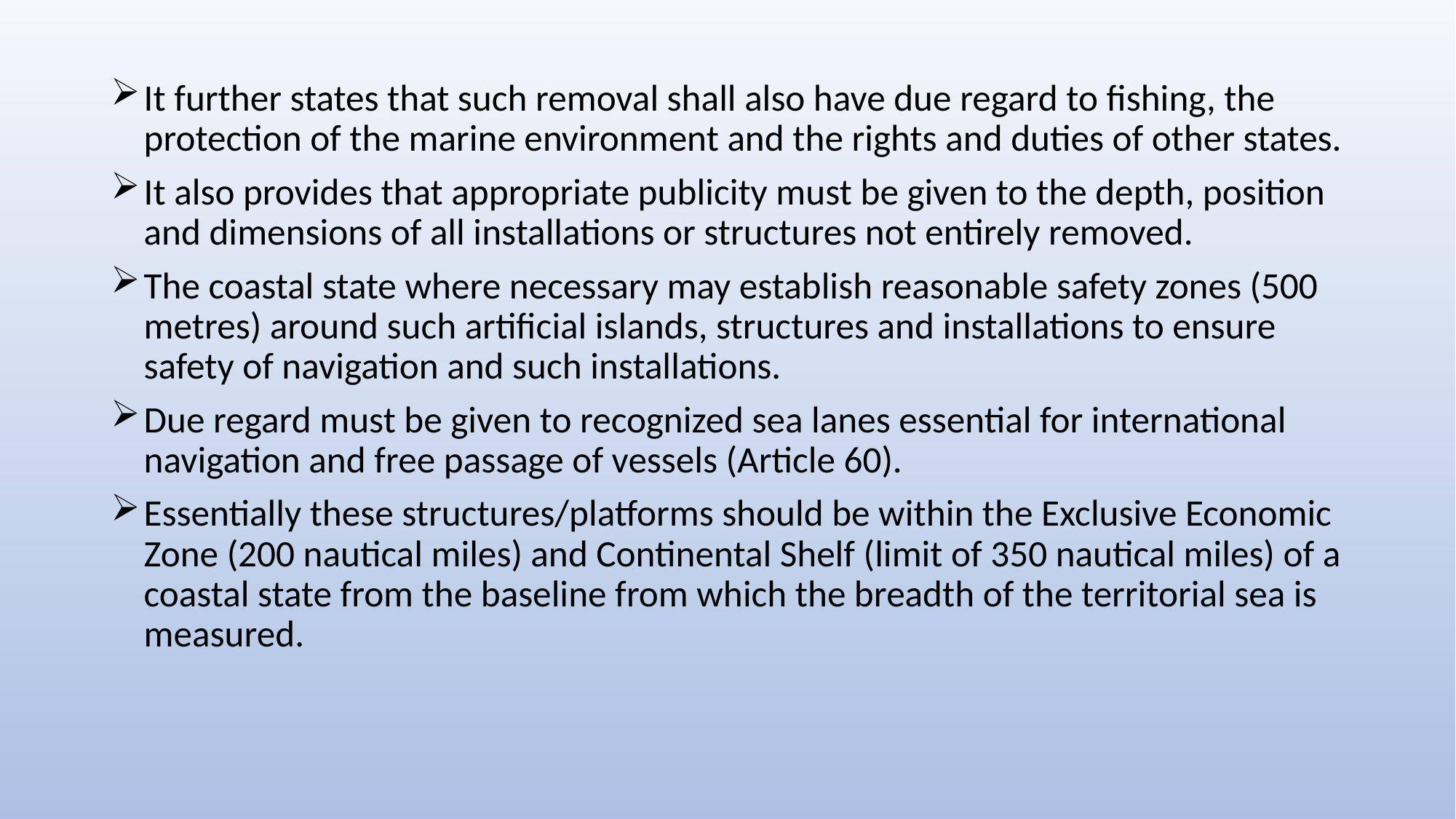

It further states that such removal shall also have due regard to fishing, the protection of the marine environment and the rights and duties of other states.
It also provides that appropriate publicity must be given to the depth, position and dimensions of all installations or structures not entirely removed.
The coastal state where necessary may establish reasonable safety zones (500 metres) around such artificial islands, structures and installations to ensure safety of navigation and such installations.
Due regard must be given to recognized sea lanes essential for international navigation and free passage of vessels (Article 60).
Essentially these structures/platforms should be within the Exclusive Economic Zone (200 nautical miles) and Continental Shelf (limit of 350 nautical miles) of a coastal state from the baseline from which the breadth of the territorial sea is measured.